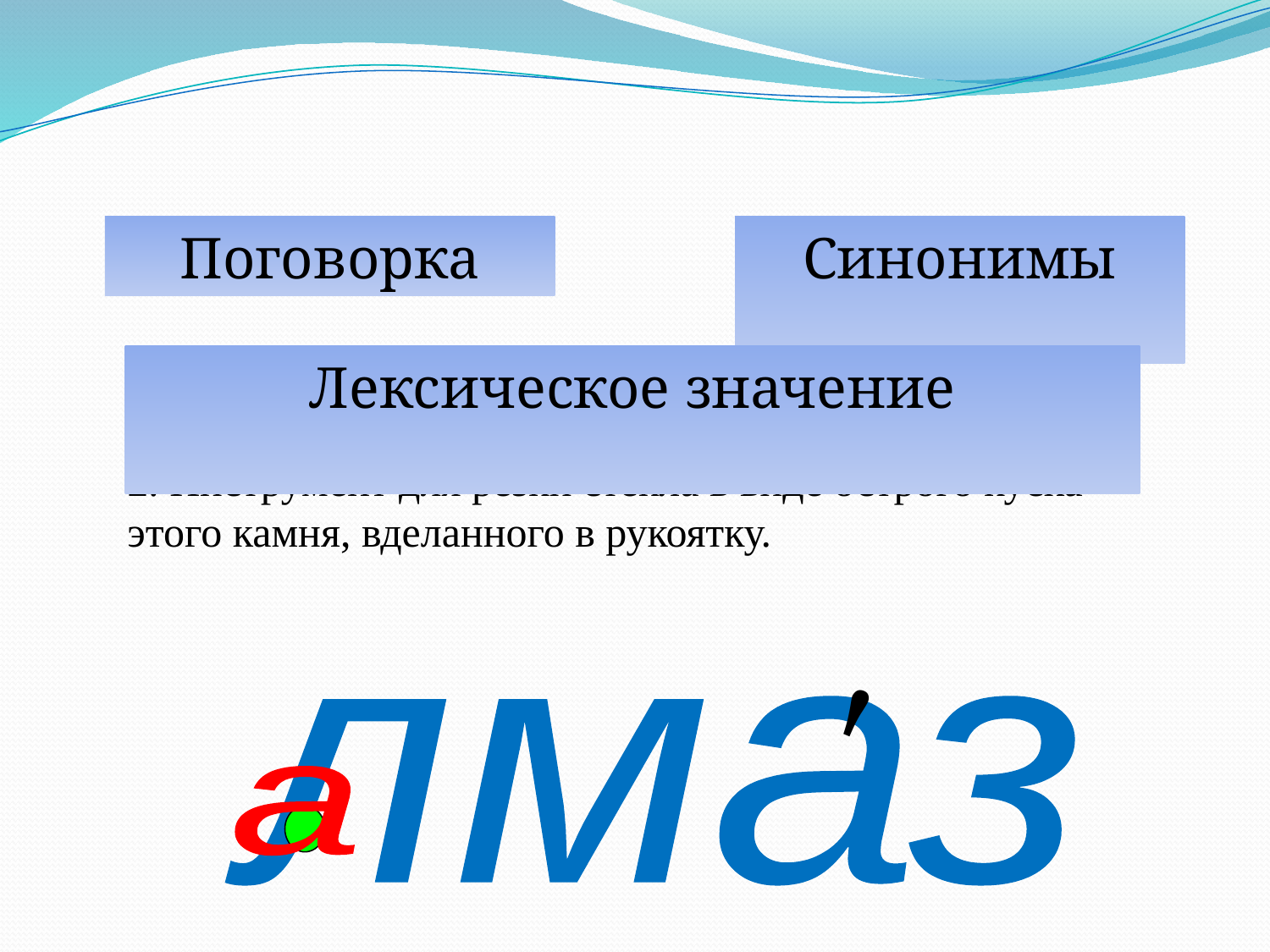

Поговорка
Свой глаз - алмаз
Синонимы

бриллиант

1. Прозрачный драгоценный камень, блеском и твердостью превосходящий все другие минералы.
2. Инструмент для резки стекла в виде острого куска этого камня, вделанного в рукоятку.
Лексическое значение

′
  лмаз
а